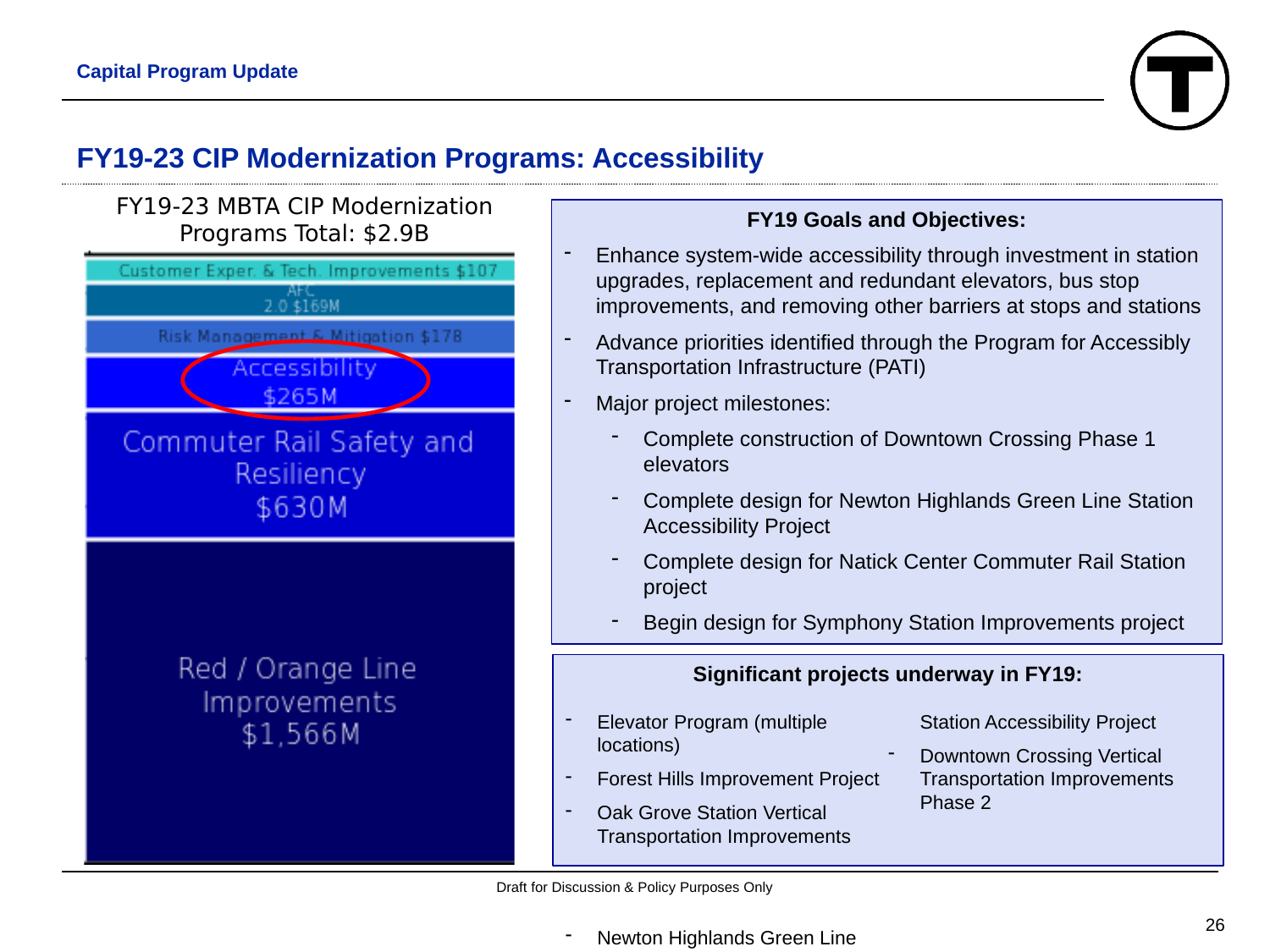

Capital Program Update
# FY19-23 CIP Modernization Programs: Accessibility
FY19-23 MBTA CIP Modernization Programs Total: $2.9B
FY19 Goals and Objectives:
Enhance system-wide accessibility through investment in station upgrades, replacement and redundant elevators, bus stop improvements, and removing other barriers at stops and stations
Advance priorities identified through the Program for Accessibly Transportation Infrastructure (PATI)
Major project milestones:
Complete construction of Downtown Crossing Phase 1 elevators
Complete design for Newton Highlands Green Line Station Accessibility Project
Complete design for Natick Center Commuter Rail Station project
Begin design for Symphony Station Improvements project

Significant projects underway in FY19:

Elevator Program (multiple locations)
Forest Hills Improvement Project
Oak Grove Station Vertical Transportation Improvements

Newton Highlands Green Line Station Accessibility Project
Downtown Crossing Vertical Transportation Improvements Phase 2